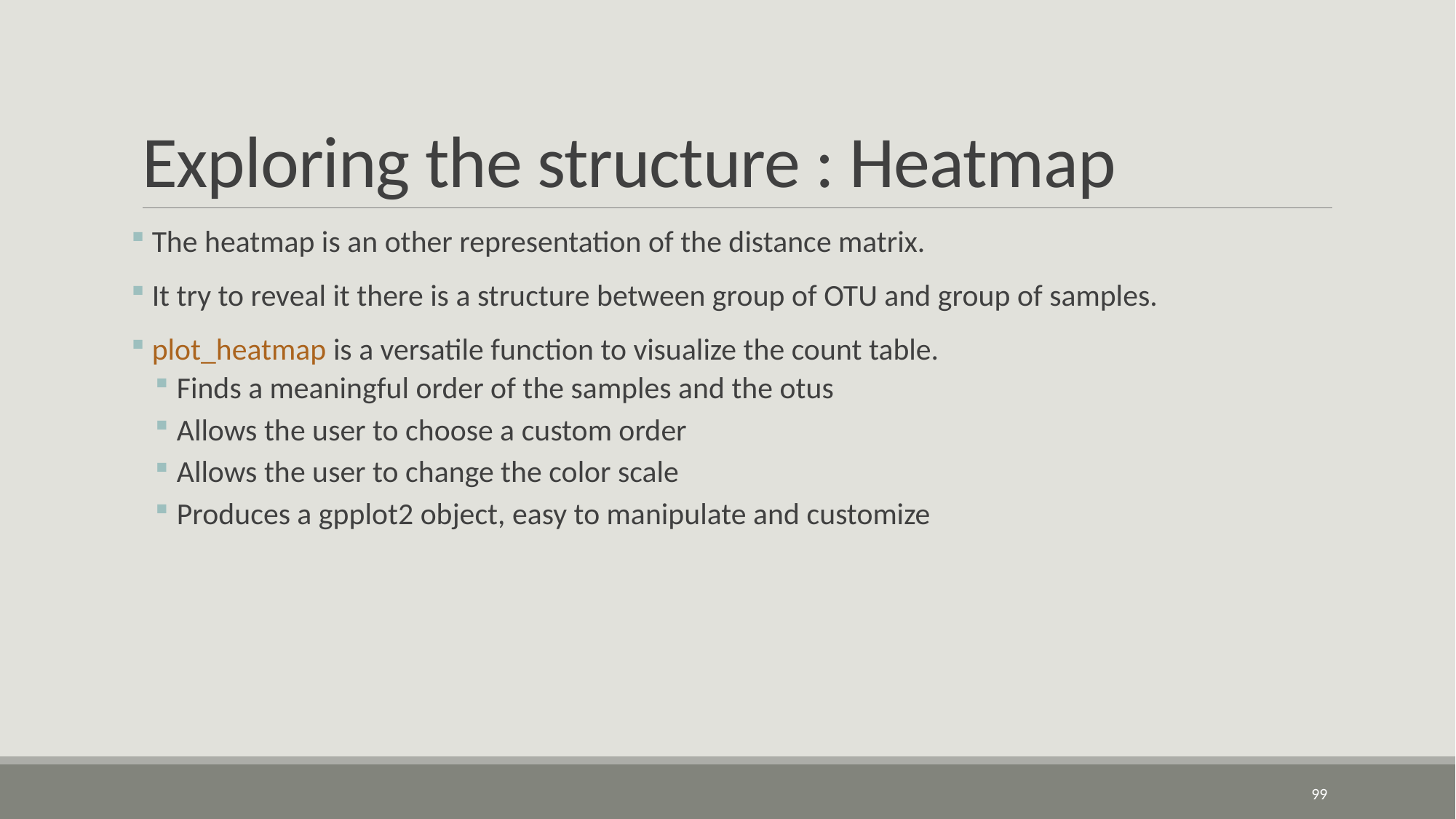

# Exploring the structure : Heatmap
 The heatmap is an other representation of the distance matrix.
 It try to reveal it there is a structure between group of OTU and group of samples.
 plot_heatmap is a versatile function to visualize the count table.
Finds a meaningful order of the samples and the otus
Allows the user to choose a custom order
Allows the user to change the color scale
Produces a gpplot2 object, easy to manipulate and customize
99